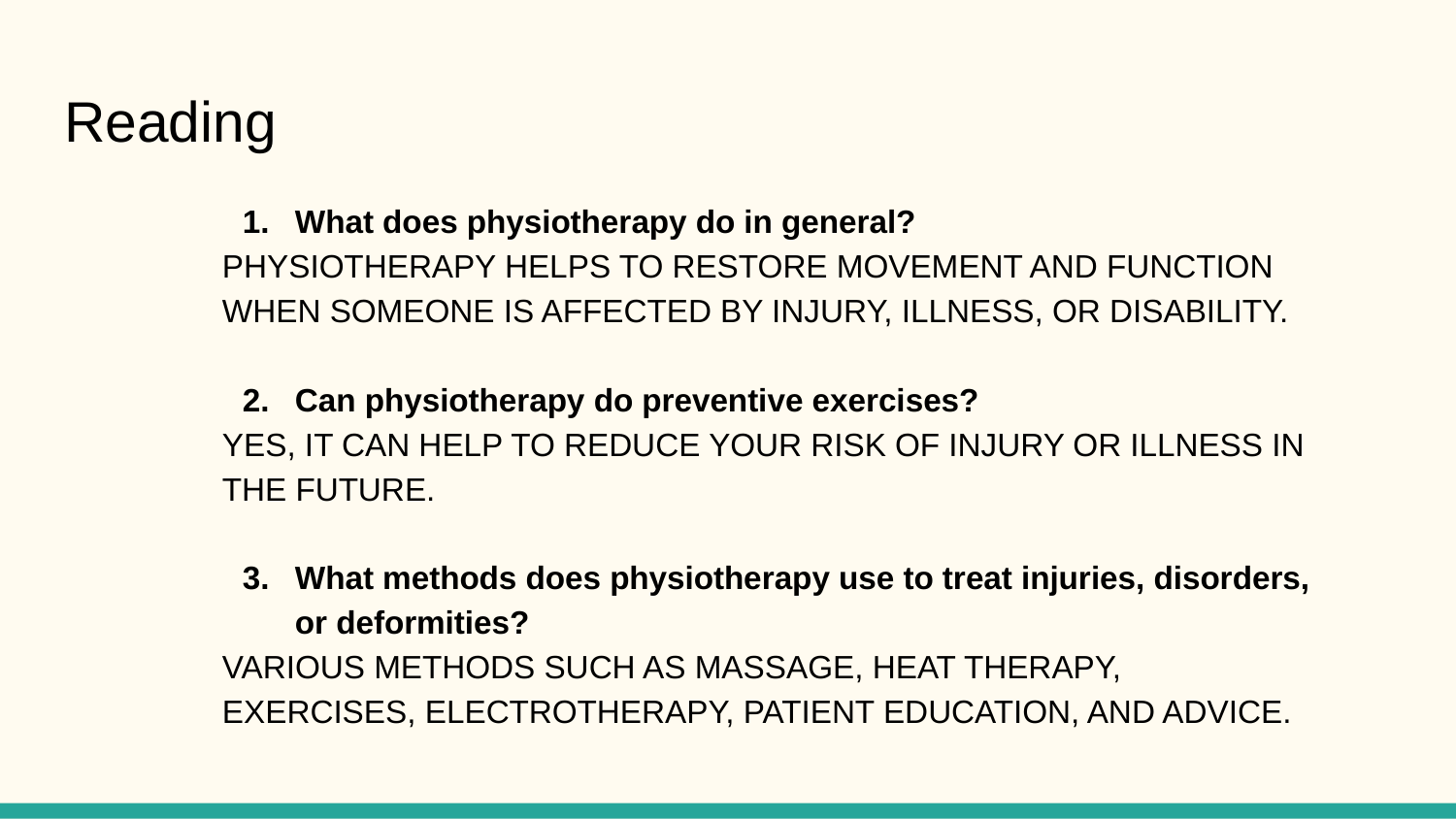

# Reading
What does physiotherapy do in general?
PHYSIOTHERAPY HELPS TO RESTORE MOVEMENT AND FUNCTION WHEN SOMEONE IS AFFECTED BY INJURY, ILLNESS, OR DISABILITY.

Can physiotherapy do preventive exercises?
YES, IT CAN HELP TO REDUCE YOUR RISK OF INJURY OR ILLNESS IN THE FUTURE.

What methods does physiotherapy use to treat injuries, disorders, or deformities?
VARIOUS METHODS SUCH AS MASSAGE, HEAT THERAPY, EXERCISES, ELECTROTHERAPY, PATIENT EDUCATION, AND ADVICE.